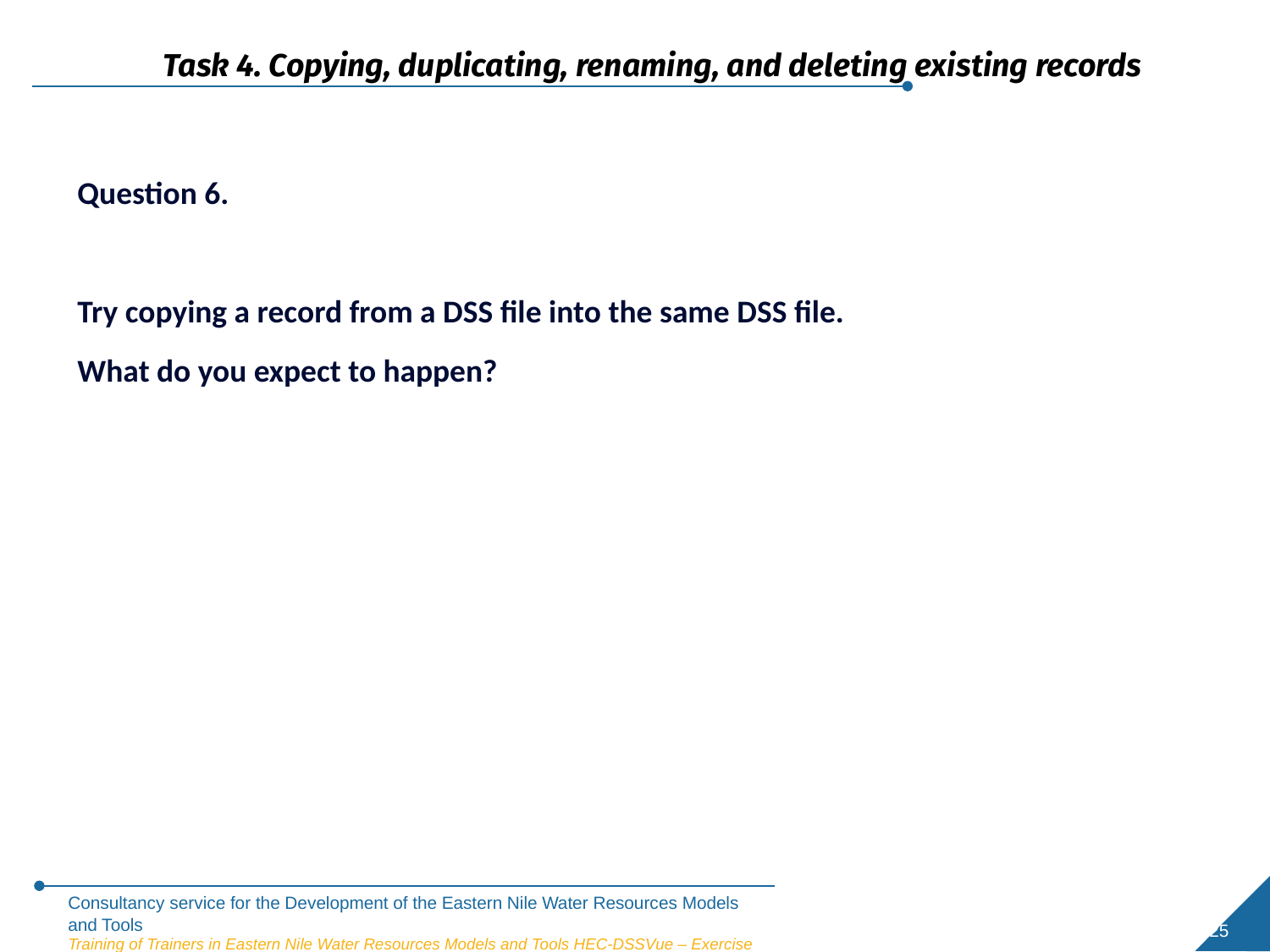

Task 4. Copying, duplicating, renaming, and deleting existing records
Question 6.

Try copying a record from a DSS file into the same DSS file.
What do you expect to happen?